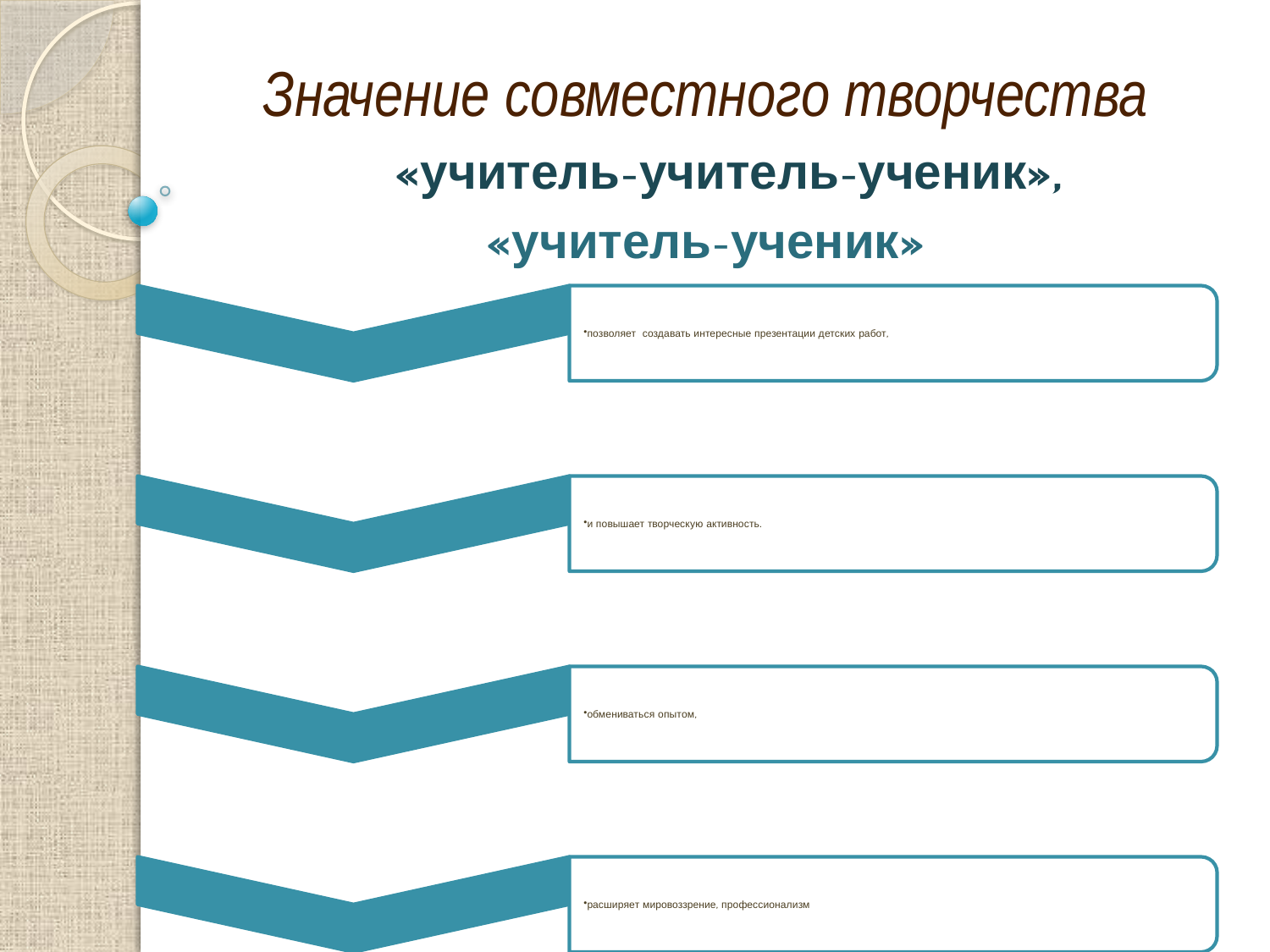

Значение совместного творчества
    «учитель-учитель-ученик»,
 «учитель-ученик»

позволяет  создавать интересные презентации детских работ,
обмениваться опытом,
расширяет мировоззрение, профессионализм
и повышает творческую активность.